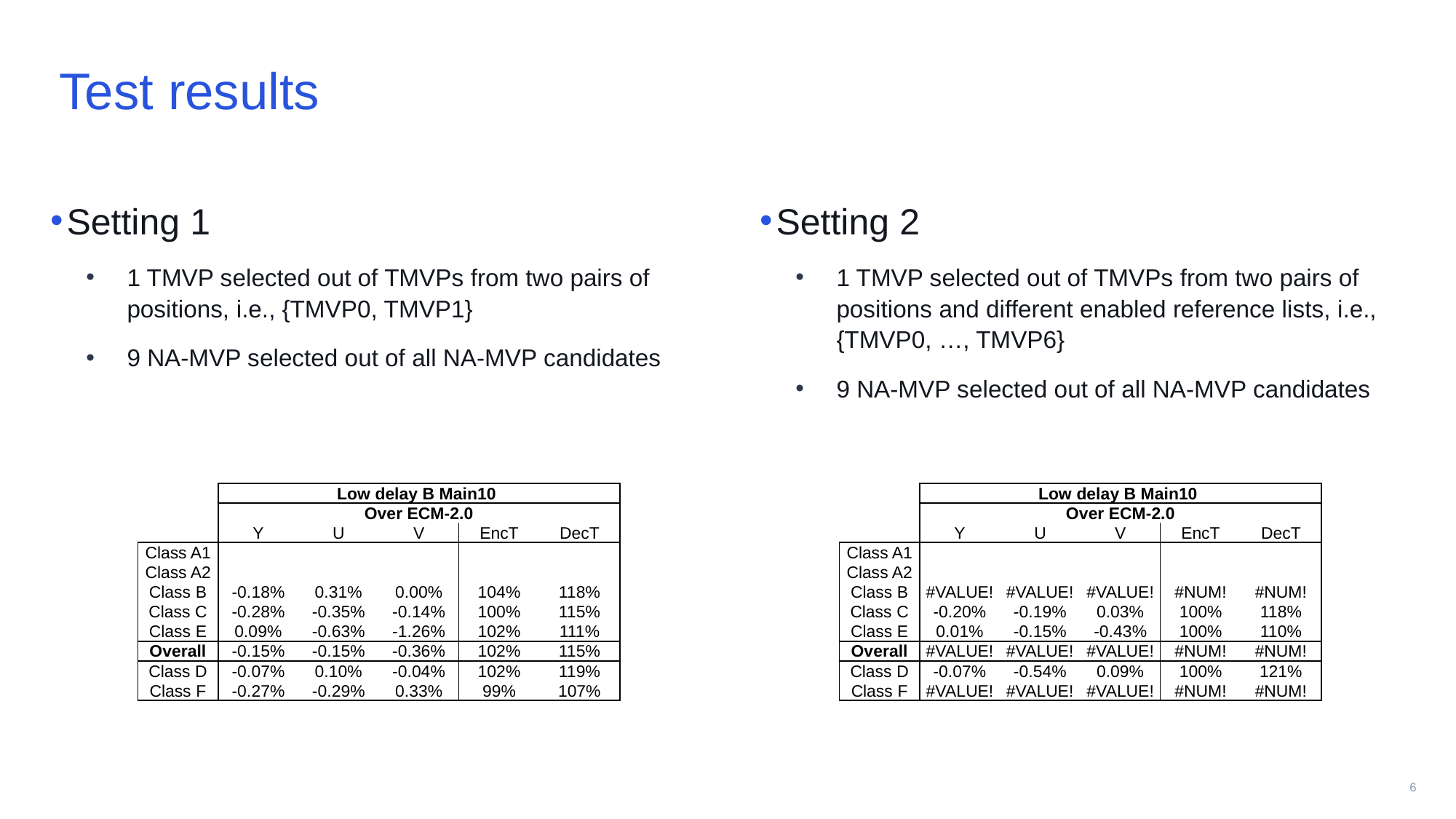

# Test results
Setting 2
1 TMVP selected out of TMVPs from two pairs of positions and different enabled reference lists, i.e., {TMVP0, …, TMVP6}
9 NA-MVP selected out of all NA-MVP candidates
Setting 1
1 TMVP selected out of TMVPs from two pairs of positions, i.e., {TMVP0, TMVP1}
9 NA-MVP selected out of all NA-MVP candidates
|  | Low delay B Main10 |  |  |  |  |
| --- | --- | --- | --- | --- | --- |
|  | Over ECM-2.0 |  |  |  |  |
|  | Y | U | V | EncT | DecT |
| Class A1 |  |  |  |  |  |
| Class A2 |  |  |  |  |  |
| Class B | -0.18% | 0.31% | 0.00% | 104% | 118% |
| Class C | -0.28% | -0.35% | -0.14% | 100% | 115% |
| Class E | 0.09% | -0.63% | -1.26% | 102% | 111% |
| Overall | -0.15% | -0.15% | -0.36% | 102% | 115% |
| Class D | -0.07% | 0.10% | -0.04% | 102% | 119% |
| Class F | -0.27% | -0.29% | 0.33% | 99% | 107% |
|  | Low delay B Main10 |  |  |  |  |
| --- | --- | --- | --- | --- | --- |
|  | Over ECM-2.0 |  |  |  |  |
|  | Y | U | V | EncT | DecT |
| Class A1 |  |  |  |  |  |
| Class A2 |  |  |  |  |  |
| Class B | #VALUE! | #VALUE! | #VALUE! | #NUM! | #NUM! |
| Class C | -0.20% | -0.19% | 0.03% | 100% | 118% |
| Class E | 0.01% | -0.15% | -0.43% | 100% | 110% |
| Overall | #VALUE! | #VALUE! | #VALUE! | #NUM! | #NUM! |
| Class D | -0.07% | -0.54% | 0.09% | 100% | 121% |
| Class F | #VALUE! | #VALUE! | #VALUE! | #NUM! | #NUM! |